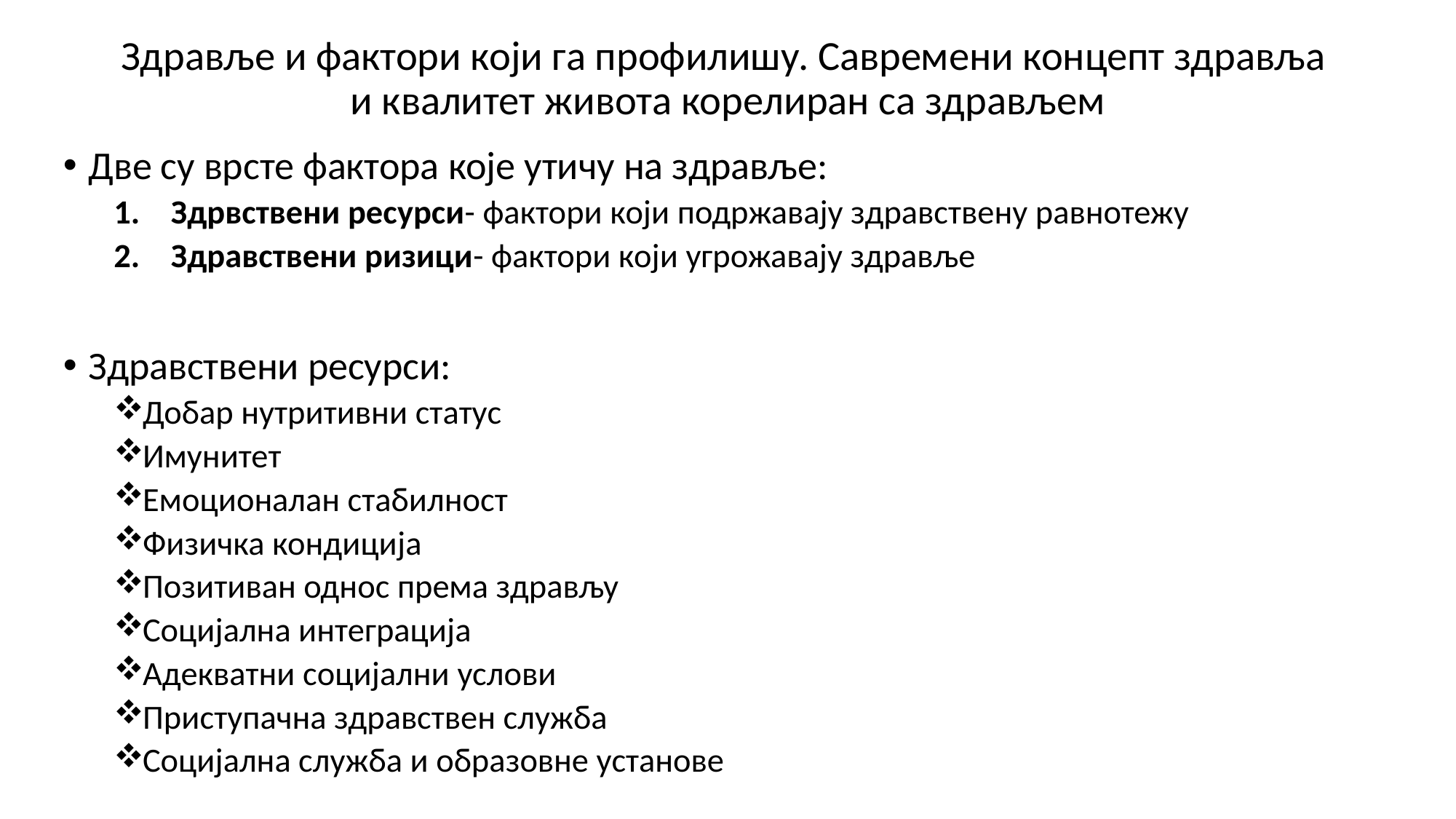

# Здравље и фактори који га профилишу. Савремени концепт здравља  и квалитет живота корелиран са здрављем
Две су врсте фактора које утичу на здравље:
Здрвствени ресурси- фактори који подржавају здравствену равнотежу
Здравствени ризици- фактори који угрожавају здравље

Здравствени ресурси:
Добар нутритивни статус
Имунитет
Емоционалан стабилност
Физичка кондиција
Позитиван однос према здрављу
Социјална интеграција
Адекватни социјални услови
Приступачна здравствен служба
Социјална служба и образовне установе